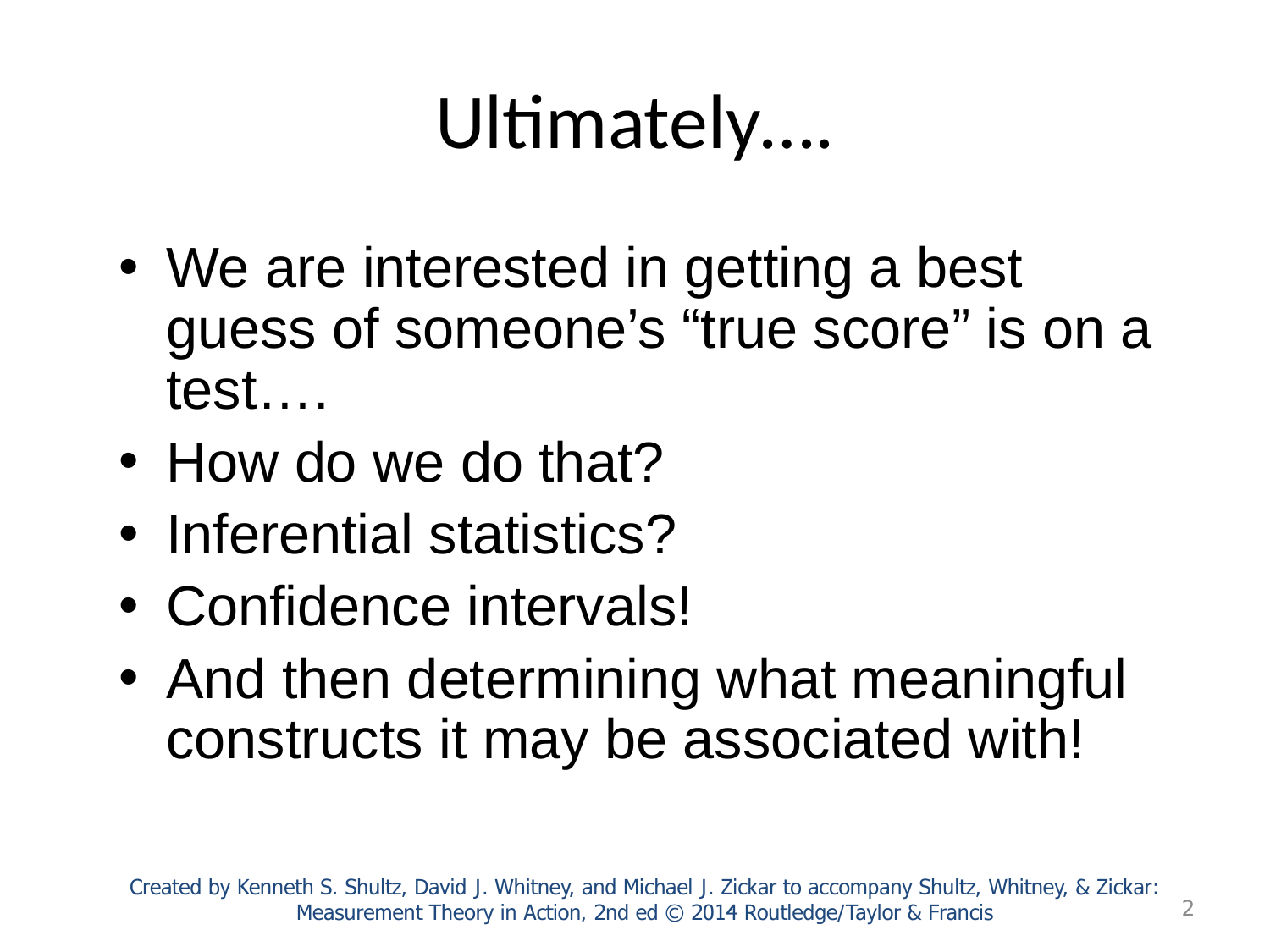

# Ultimately….
We are interested in getting a best guess of someone’s “true score” is on a test….
How do we do that?
Inferential statistics?
Confidence intervals!
And then determining what meaningful constructs it may be associated with!
Created by Kenneth S. Shultz, David J. Whitney, and Michael J. Zickar to accompany Shultz, Whitney, & Zickar: Measurement Theory in Action, 2nd ed © 2014 Routledge/Taylor & Francis
2